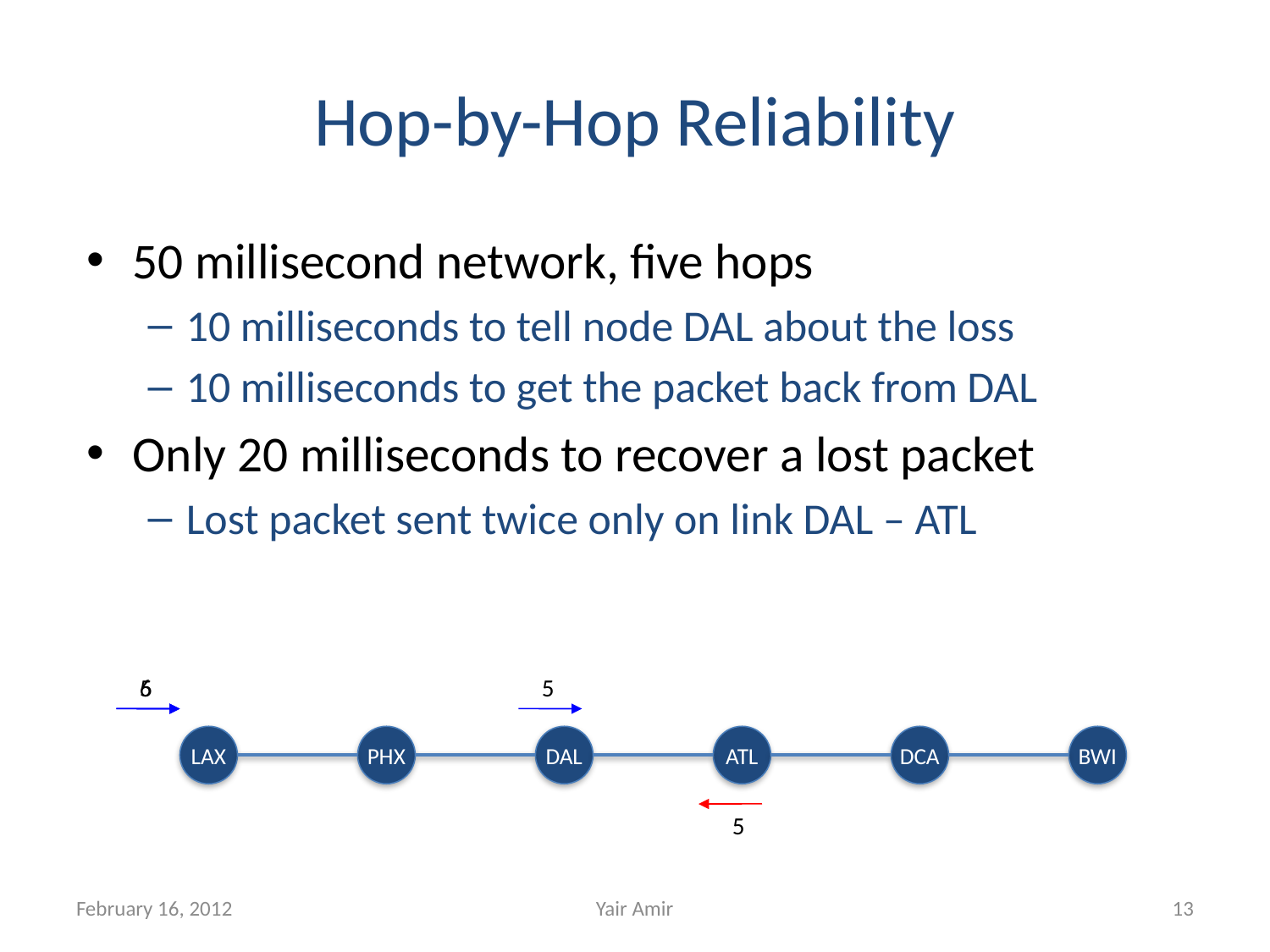

# Hop-by-Hop Reliability
50 millisecond network, five hops
10 milliseconds to tell node DAL about the loss
10 milliseconds to get the packet back from DAL
Only 20 milliseconds to recover a lost packet
Lost packet sent twice only on link DAL – ATL

5

6

5

LAX
PHX
DAL
ATL
DCA
BWI

5
February 16, 2012
Yair Amir
13